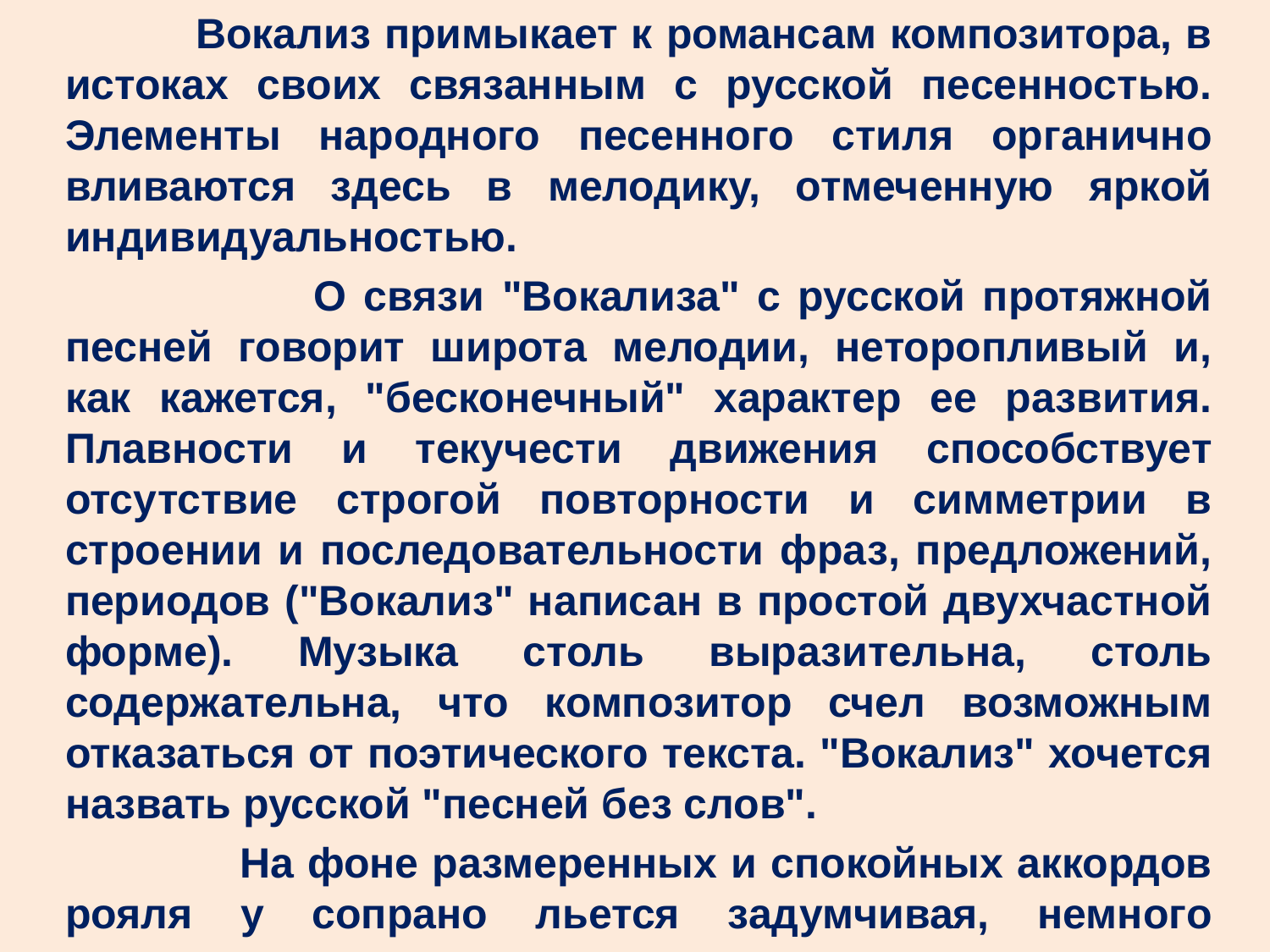

Вокализ примыкает к романсам композитора, в истоках своих связанным с русской песенностью. Элементы народного песенного стиля органично вливаются здесь в мелодику, отмеченную яркой индивидуальностью.
                 О связи "Вокализа" с русской протяжной песней говорит широта мелодии, неторопливый и, как кажется, "бесконечный" характер ее развития. Плавности и текучести движения способствует отсутствие строгой повторности и симметрии в строении и последовательности фраз, предложений, периодов ("Вокализ" написан в простой двухчастной форме). Музыка столь выразительна, столь содержательна, что композитор счел возможным отказаться от поэтического текста. "Вокализ" хочется назвать русской "песней без слов".
                На фоне размеренных и спокойных аккордов рояля у сопрано льется задумчивая, немного грустная мелодия-песня.
                Плавно, мягкими извивами она движется вниз от III ступени к V, затем круто поднимается вверх на октаву и плавным нисходящим оборотом соскальзывает к основному тону лада.